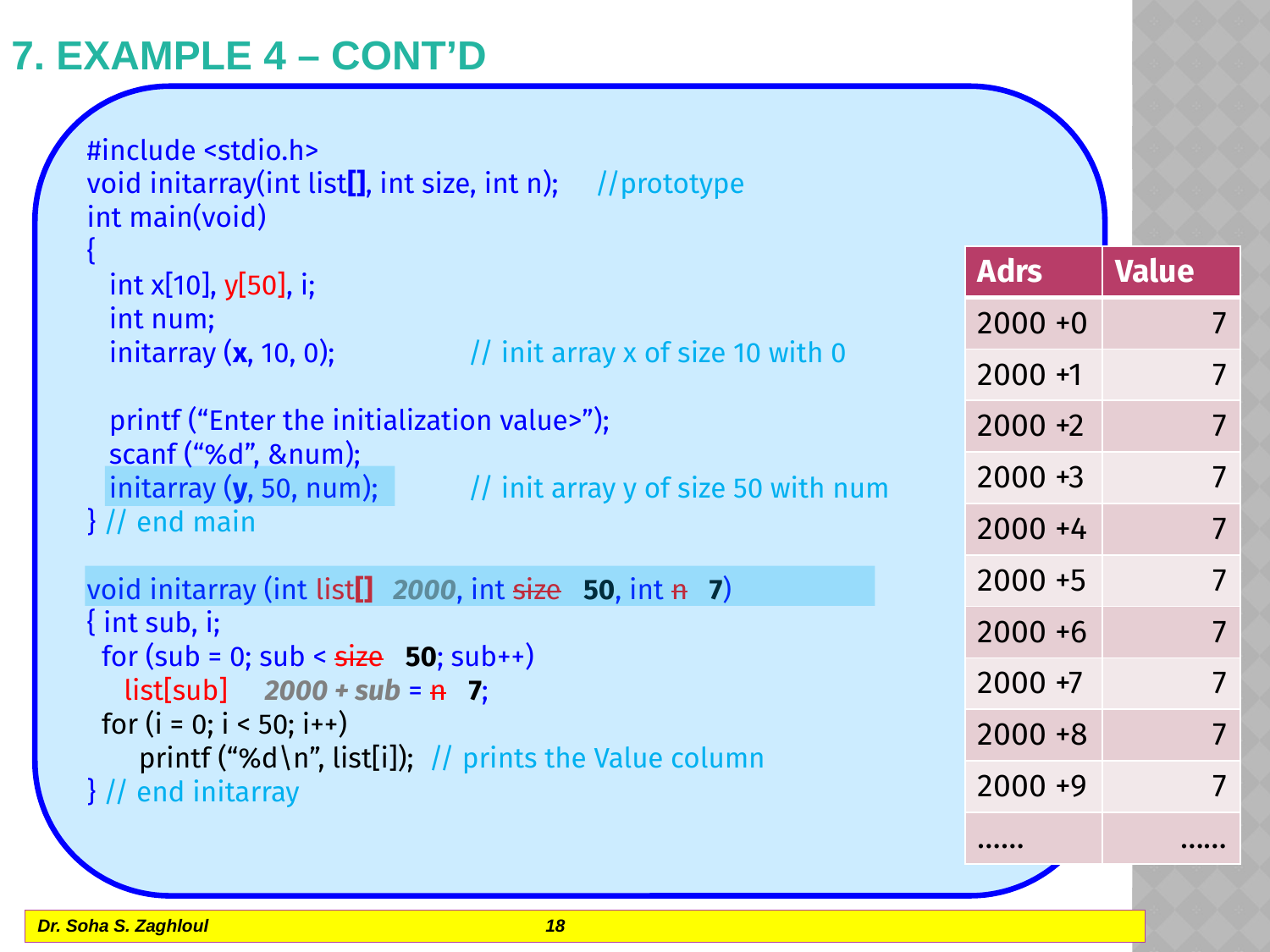

# 7. example 4 – cont’d
#include <stdio.h>
void initarray(int list[], int size, int n);	//prototype
int main(void)
{
   int x[10], y[50], i;
   int num;
   initarray (x, 10, 0); 	// init array x of size 10 with 0

   printf (“Enter the initialization value>”);
   scanf (“%d”, &num);
   initarray (y, 50, num);	// init array y of size 50 with num
} // end main

void initarray (int list[]   2000, int size   50, int n   7)
{ int sub, i;
  for (sub = 0; sub < size   50; sub++)
     list[sub]     2000 + sub = n   7;
  for (i = 0; i < 50; i++)
       printf (“%d\n”, list[i]);  // prints the Value column
} // end initarray

| Adrs | Value |
| --- | --- |
| 2000 +0 | 7 |
| 2000 +1 | 7 |
| 2000 +2 | 7 |
| 2000 +3 | 7 |
| 2000 +4 | 7 |
| 2000 +5 | 7 |
| 2000 +6 | 7 |
| 2000 +7 | 7 |
| 2000 +8 | 7 |
| 2000 +9 | 7 |
| …… | …… |

Dr. Soha S. Zaghloul			18